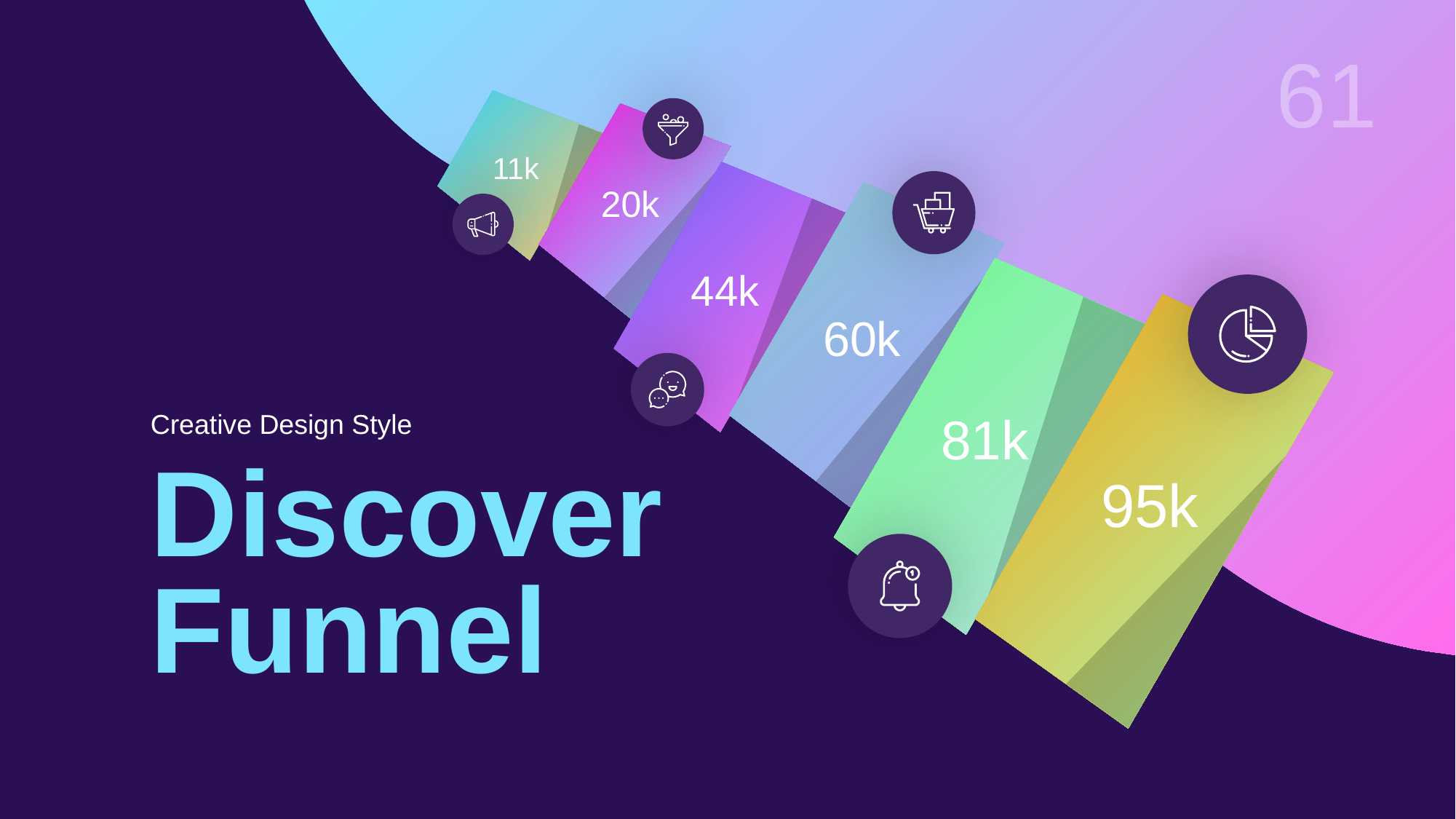

11k

20k

44k

60k

81k

95k

Creative Design Style
Discover Funnel